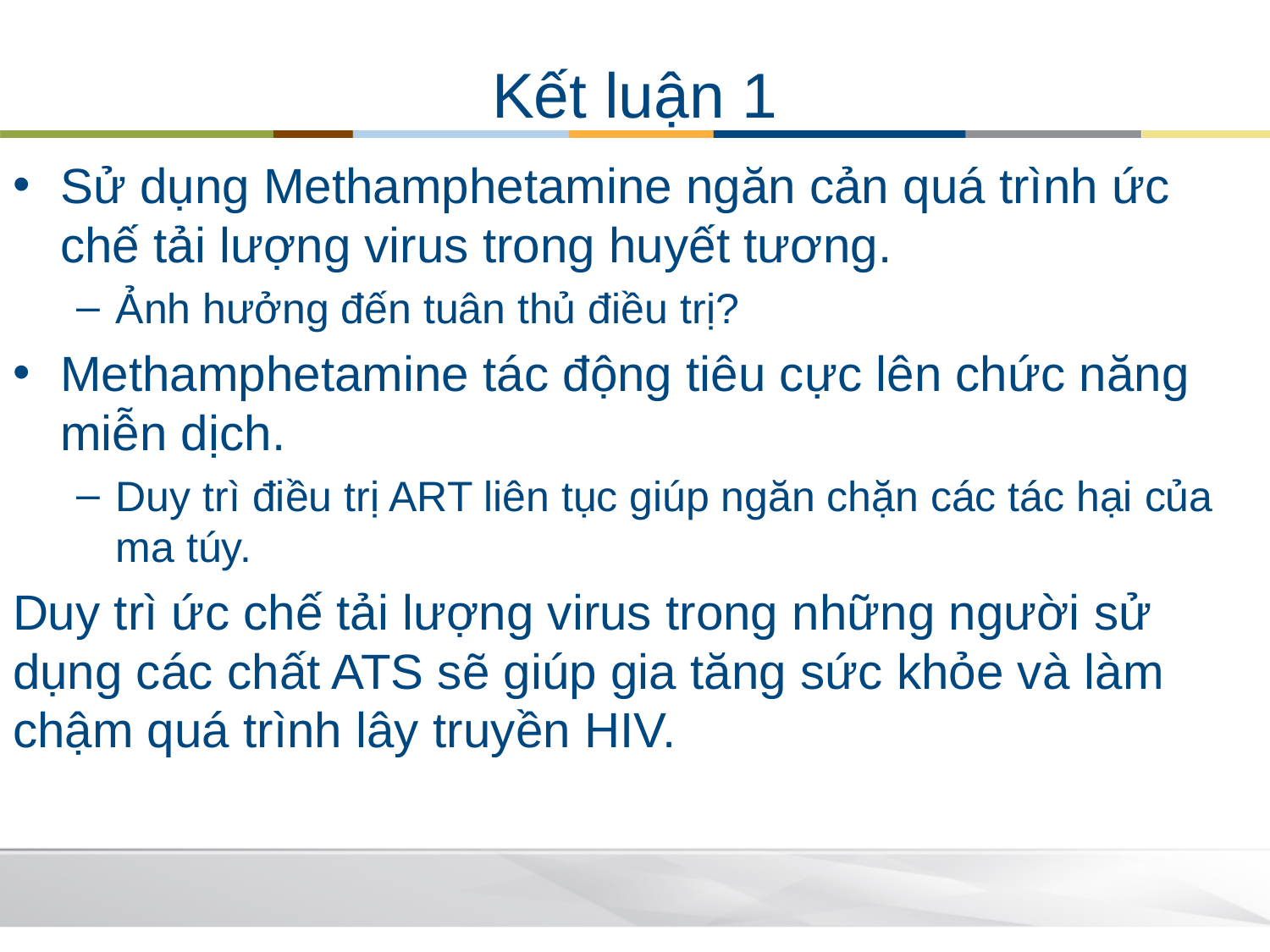

# Kết luận 1
Sử dụng Methamphetamine ngăn cản quá trình ức chế tải lượng virus trong huyết tương.
Ảnh hưởng đến tuân thủ điều trị?
Methamphetamine tác động tiêu cực lên chức năng miễn dịch.
Duy trì điều trị ART liên tục giúp ngăn chặn các tác hại của ma túy.
Duy trì ức chế tải lượng virus trong những người sử dụng các chất ATS sẽ giúp gia tăng sức khỏe và làm chậm quá trình lây truyền HIV.